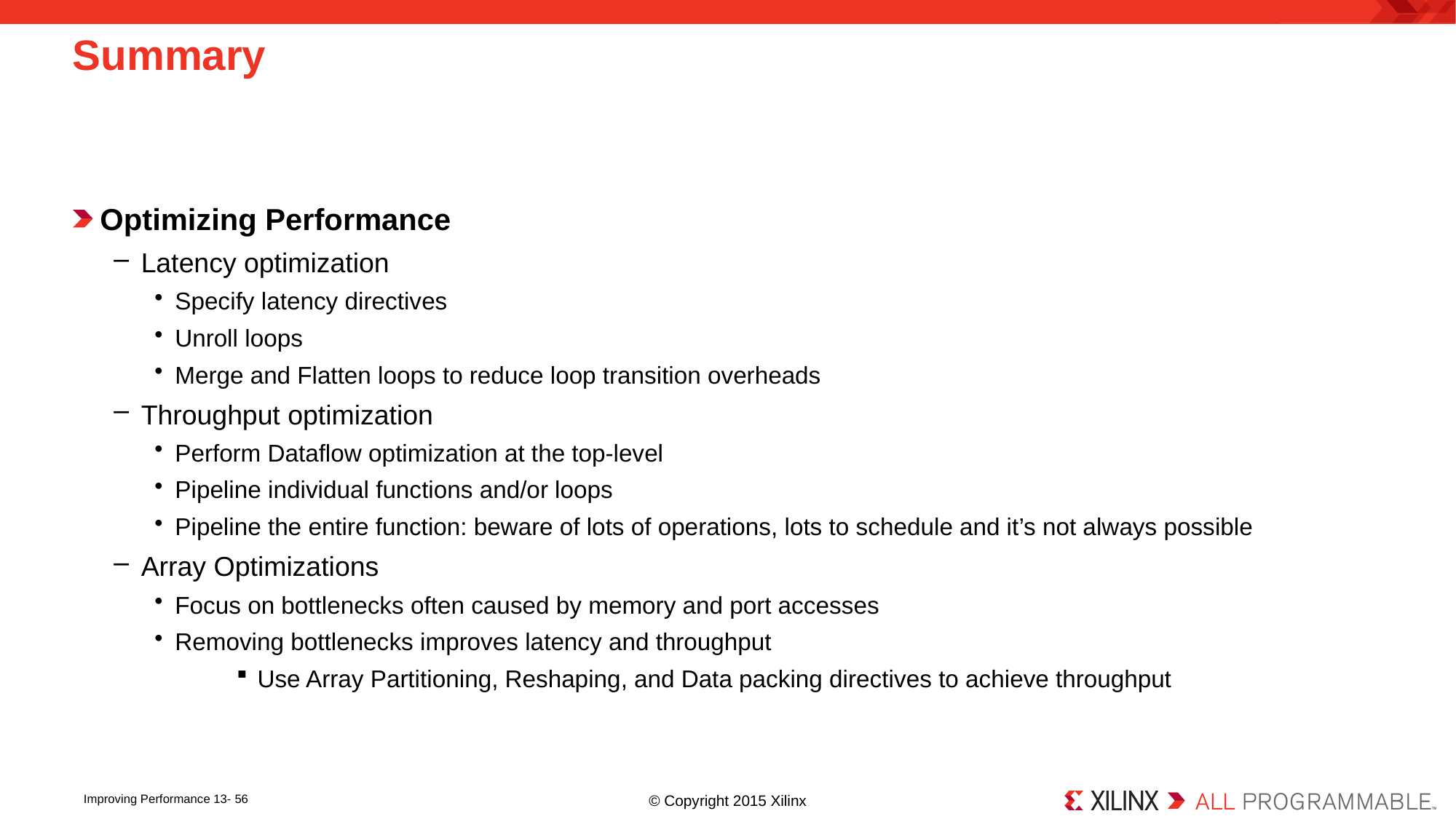

# Summary
Optimizing Performance
Latency optimization
Specify latency directives
Unroll loops
Merge and Flatten loops to reduce loop transition overheads
Throughput optimization
Perform Dataflow optimization at the top-level
Pipeline individual functions and/or loops
Pipeline the entire function: beware of lots of operations, lots to schedule and it’s not always possible
Array Optimizations
Focus on bottlenecks often caused by memory and port accesses
Removing bottlenecks improves latency and throughput
Use Array Partitioning, Reshaping, and Data packing directives to achieve throughput
Improving Performance 13- 56
© Copyright 2015 Xilinx